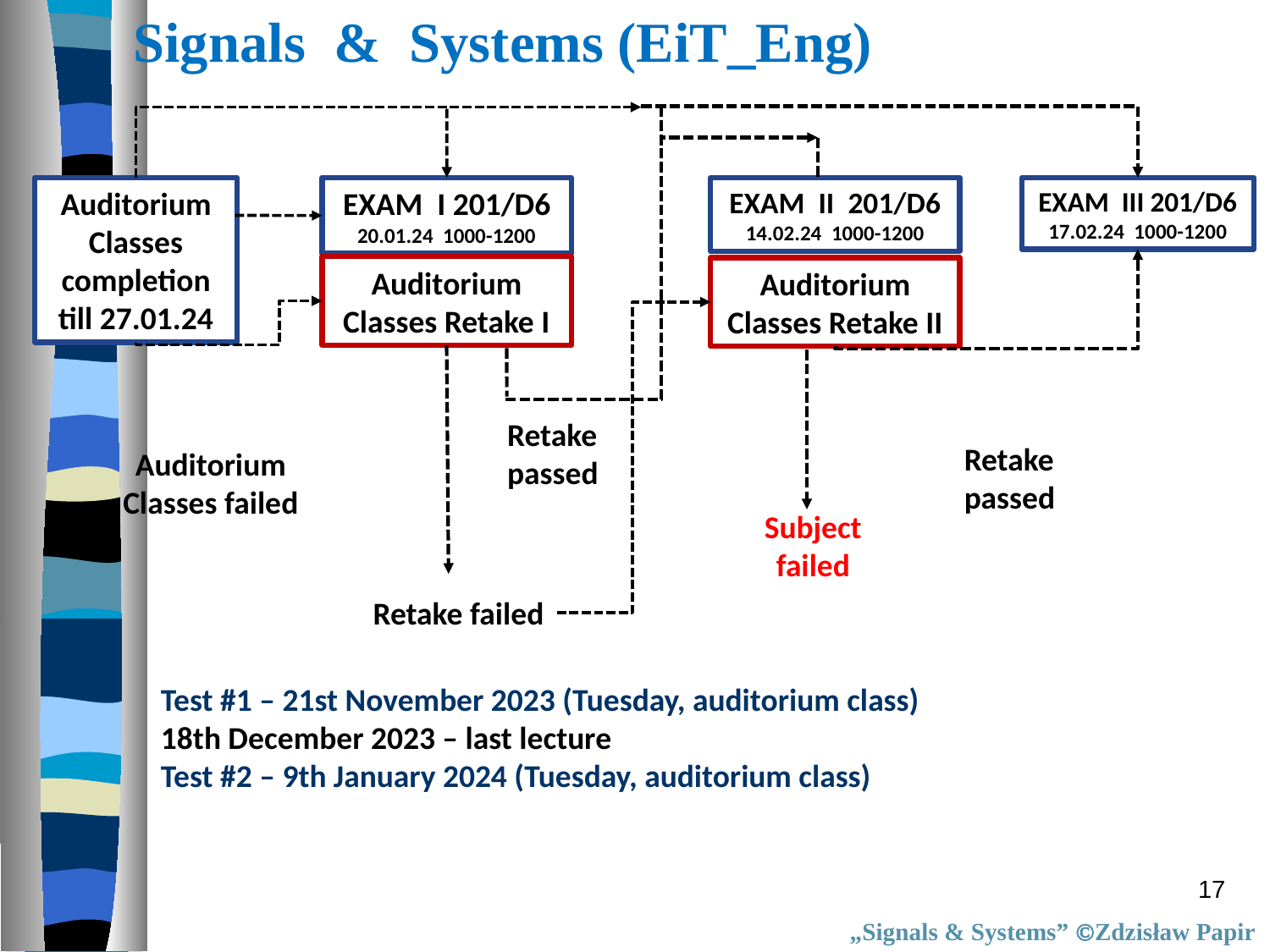

Signals  &  Systems (EiT_Eng)
Auditorium
Classes completion
till 27.01.24
EXAM  I 201/D6
20.01.24  1000-1200
Auditorium
Classes Retake I
EXAM  II  201/D6
14.02.24  1000-1200
Auditorium
Classes Retake II
EXAM  III 201/D6
17.02.24  1000-1200
Retake
passed
Retake
passed
Auditorium
Classes failed
Subject
failed
Retake failed
Test #1 – 21st November 2023 (Tuesday, auditorium class)
18th December 2023 – last lecture
Test #2 – 9th January 2024 (Tuesday, auditorium class)
17
„Signals & Systems” ©Zdzisław Papir